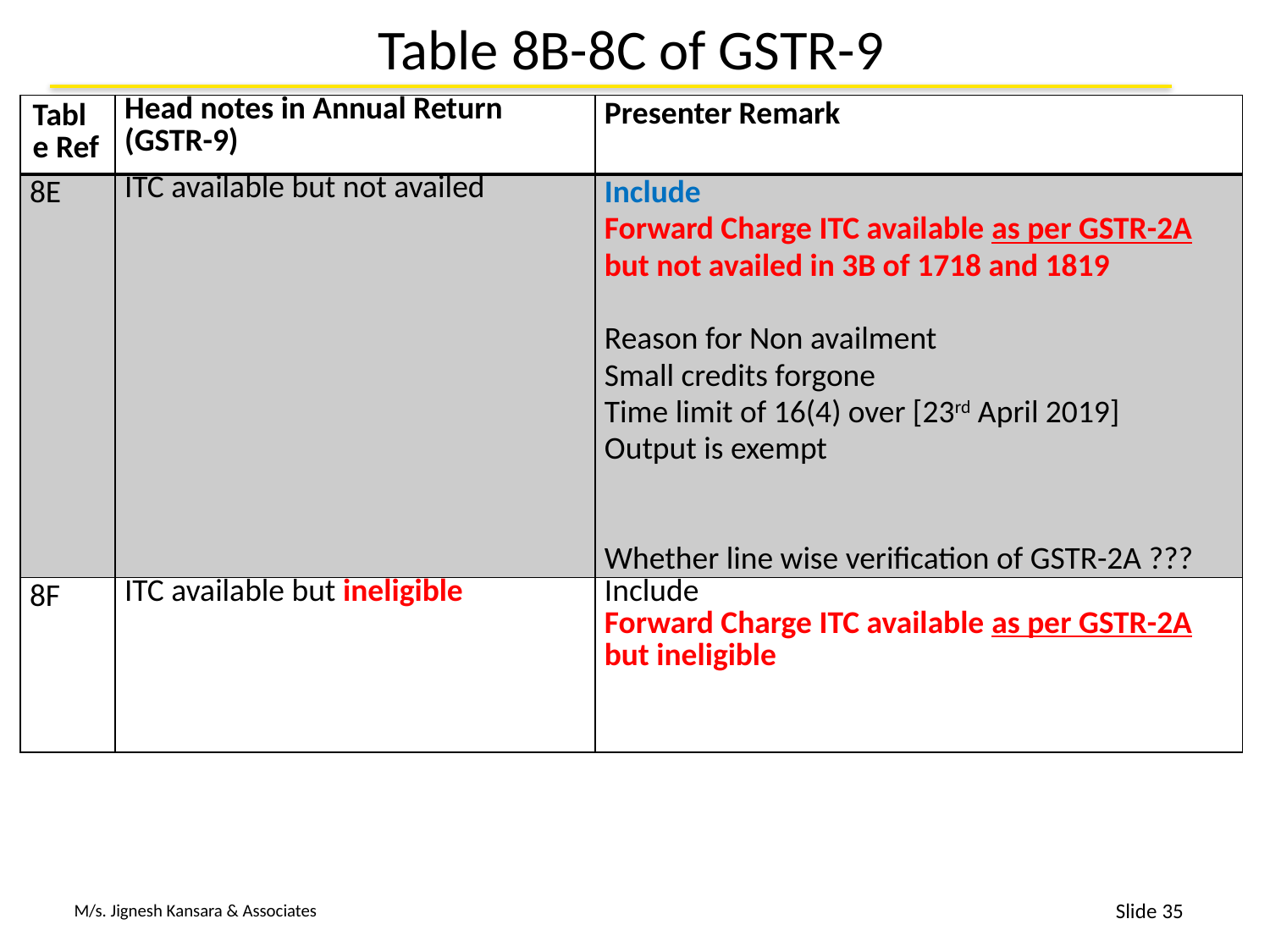

# Table 8B-8C of GSTR-9
| Table Ref | Head notes in Annual Return (GSTR-9) | Presenter Remark |
| --- | --- | --- |
| 8E | ITC available but not availed | Include Forward Charge ITC available as per GSTR-2A but not availed in 3B of 1718 and 1819 Reason for Non availment Small credits forgone Time limit of 16(4) over [23rd April 2019] Output is exempt Whether line wise verification of GSTR-2A ??? |
| 8F | ITC available but ineligible | Include Forward Charge ITC available as per GSTR-2A but ineligible |

35